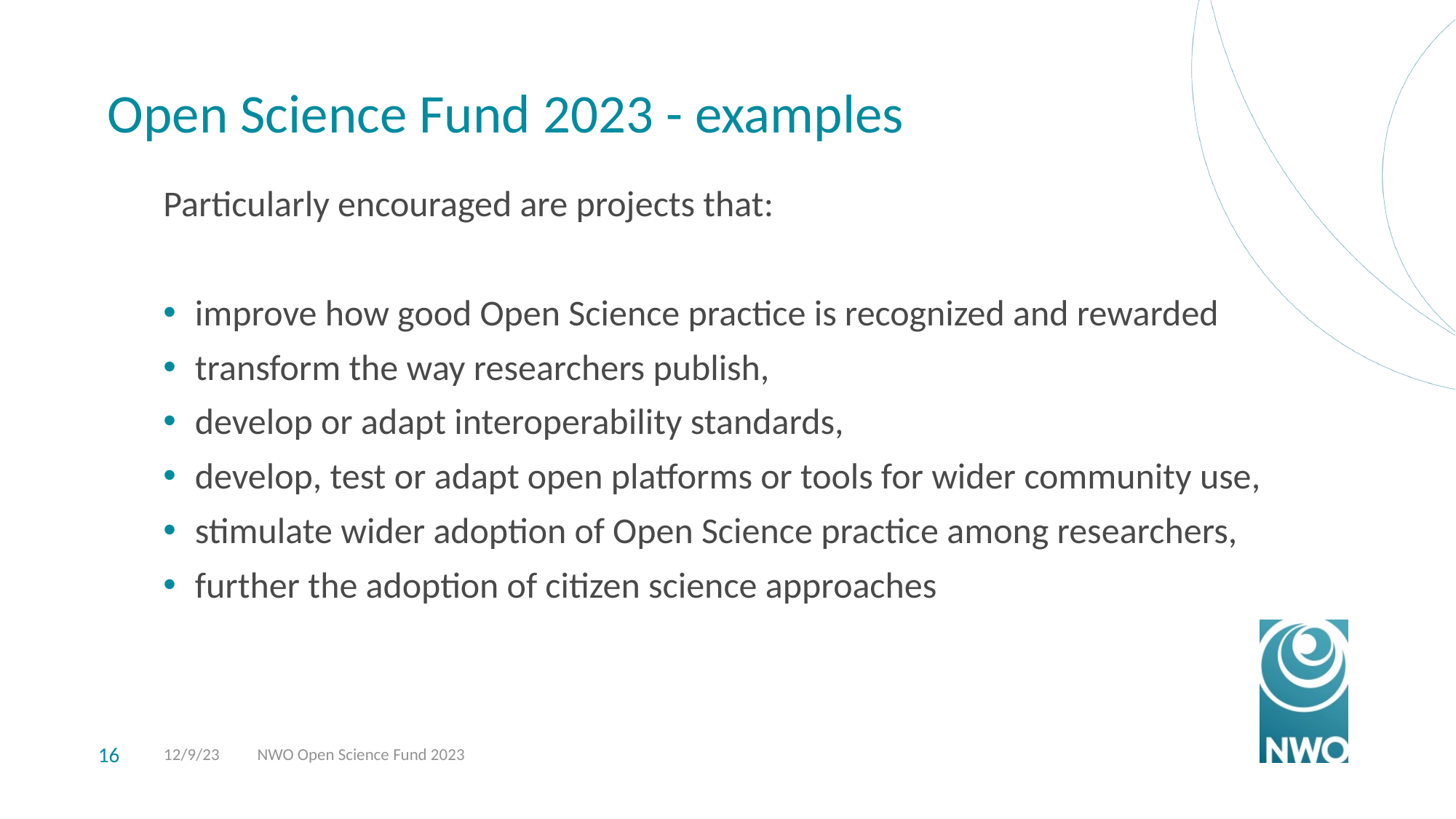

# Open Science Fund 2023 - examples
Particularly encouraged are projects that:

improve how good Open Science practice is recognized and rewarded
transform the way researchers publish,
develop or adapt interoperability standards,
develop, test or adapt open platforms or tools for wider community use,
stimulate wider adoption of Open Science practice among researchers,
further the adoption of citizen science approaches
16
12/9/23
NWO Open Science Fund 2023